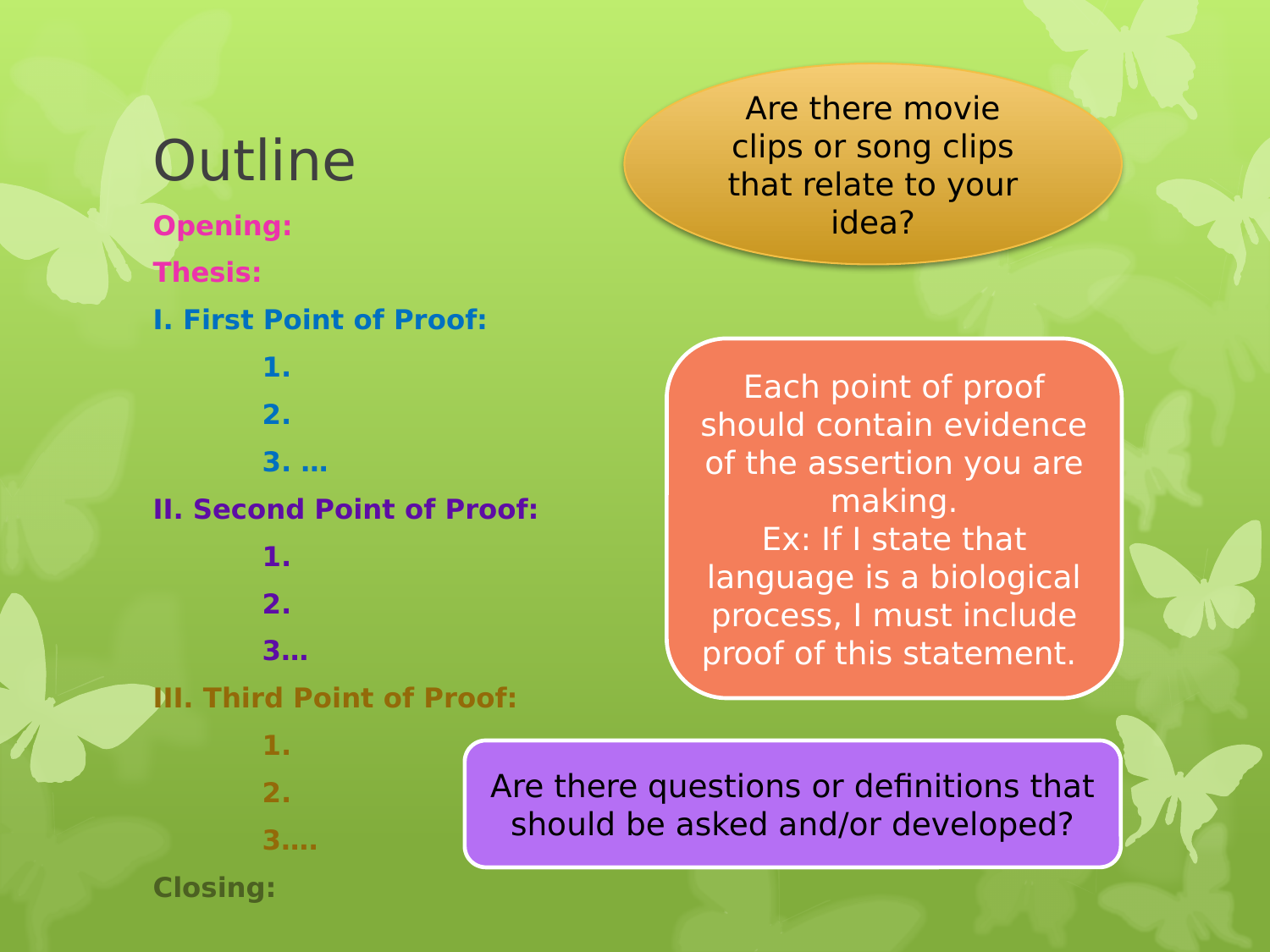

Are there movie clips or song clips that relate to your idea?
# Outline
Opening:
Thesis:
I. First Point of Proof:
	1.
	2.
	3. …
II. Second Point of Proof:
	1.
	2.
	3…
III. Third Point of Proof:
	1.
	2.
	3….
Closing:
Each point of proof should contain evidence of the assertion you are making.
Ex: If I state that language is a biological process, I must include proof of this statement.
Are there questions or definitions that should be asked and/or developed?